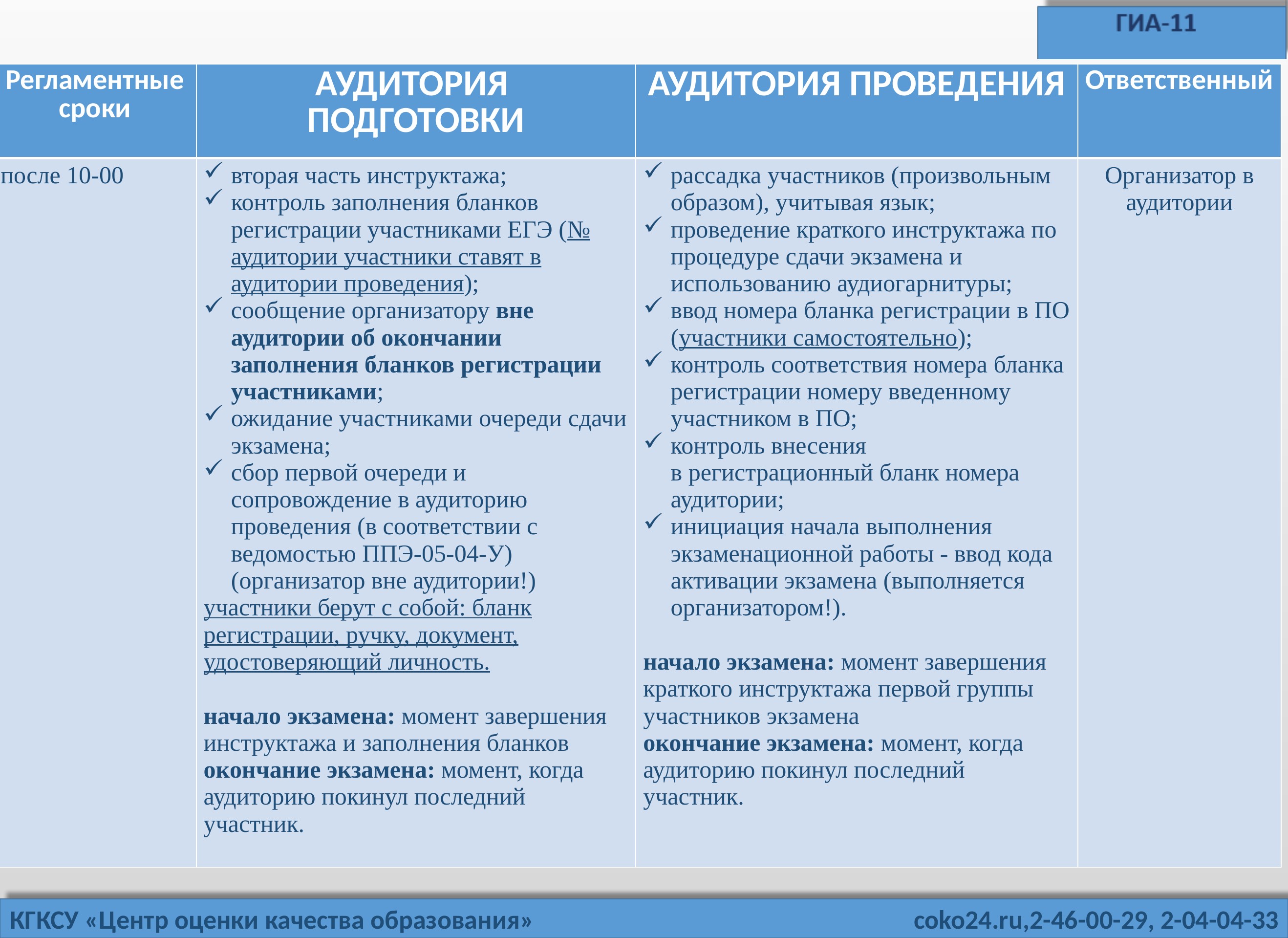

| Регламентные сроки | АУДИТОРИЯ ПОДГОТОВКИ | АУДИТОРИЯ ПРОВЕДЕНИЯ | Ответственный |
| --- | --- | --- | --- |
| после 10-00 | вторая часть инструктажа; контроль заполнения бланков регистрации участниками ЕГЭ (№ аудитории участники ставят в аудитории проведения); сообщение организатору вне аудитории об окончании заполнения бланков регистрации участниками; ожидание участниками очереди сдачи экзамена; сбор первой очереди и сопровождение в аудиторию проведения (в соответствии с ведомостью ППЭ-05-04-У) (организатор вне аудитории!) участники берут с собой: бланк регистрации, ручку, документ, удостоверяющий личность. начало экзамена: момент завершения инструктажа и заполнения бланков окончание экзамена: момент, когда аудиторию покинул последний участник. | рассадка участников (произвольным образом), учитывая язык; проведение краткого инструктажа по процедуре сдачи экзамена и использованию аудиогарнитуры; ввод номера бланка регистрации в ПО (участники самостоятельно); контроль соответствия номера бланка регистрации номеру введенному участником в ПО; контроль внесения в регистрационный бланк номера аудитории; инициация начала выполнения экзаменационной работы - ввод кода активации экзамена (выполняется организатором!). начало экзамена: момент завершения краткого инструктажа первой группы участников экзамена окончание экзамена: момент, когда аудиторию покинул последний участник. | Организатор в аудитории |